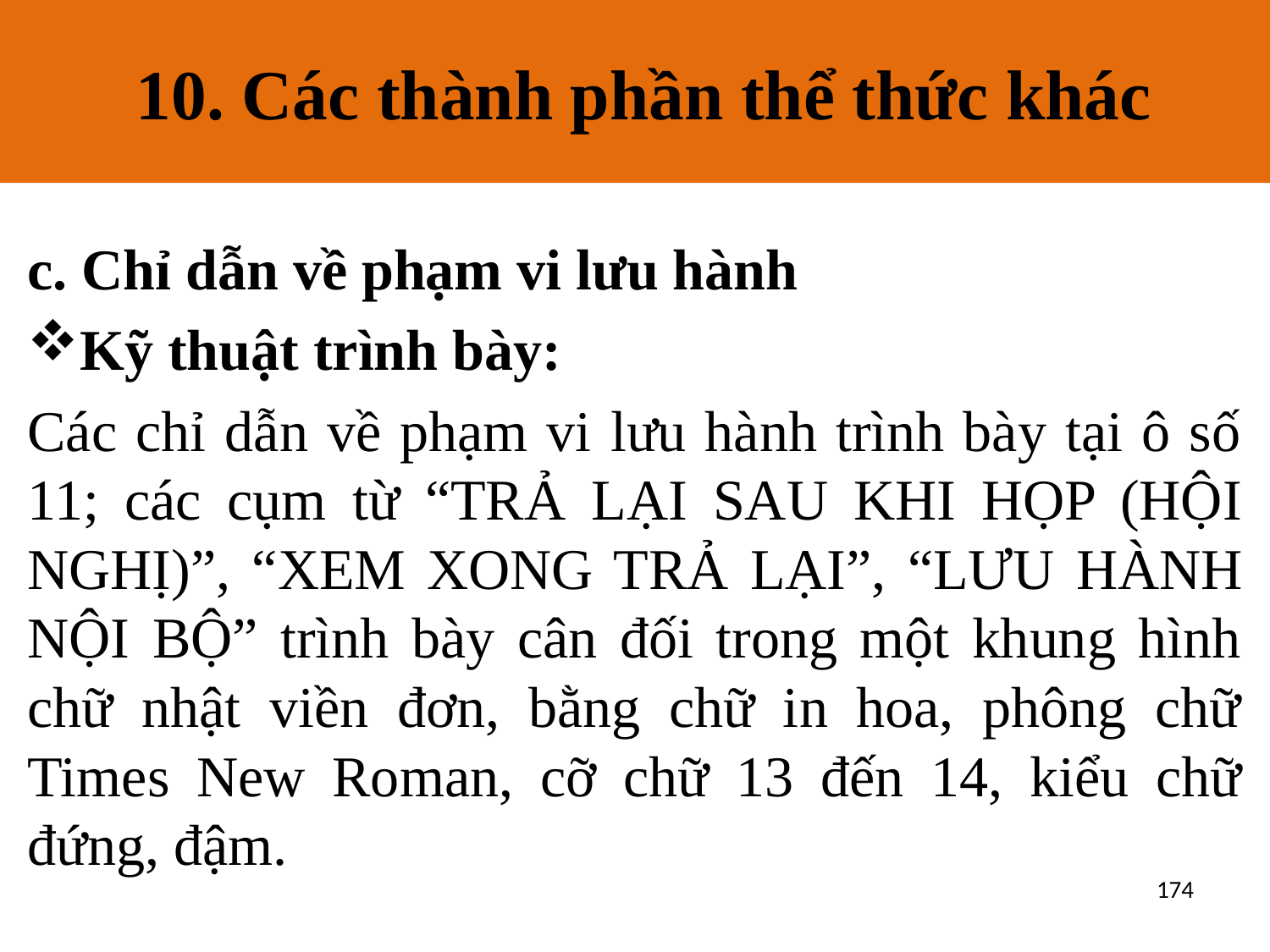

10. Các thành phần thể thức khác
# 10. Các thành phần thể thức khác
c. Chỉ dẫn về phạm vi lưu hành
Kỹ thuật trình bày:
Các chỉ dẫn về phạm vi lưu hành trình bày tại ô số 11; các cụm từ “TRẢ LẠI SAU KHI HỌP (HỘI NGHỊ)”, “XEM XONG TRẢ LẠI”, “LƯU HÀNH NỘI BỘ” trình bày cân đối trong một khung hình chữ nhật viền đơn, bằng chữ in hoa, phông chữ Times New Roman, cỡ chữ 13 đến 14, kiểu chữ đứng, đậm.

174